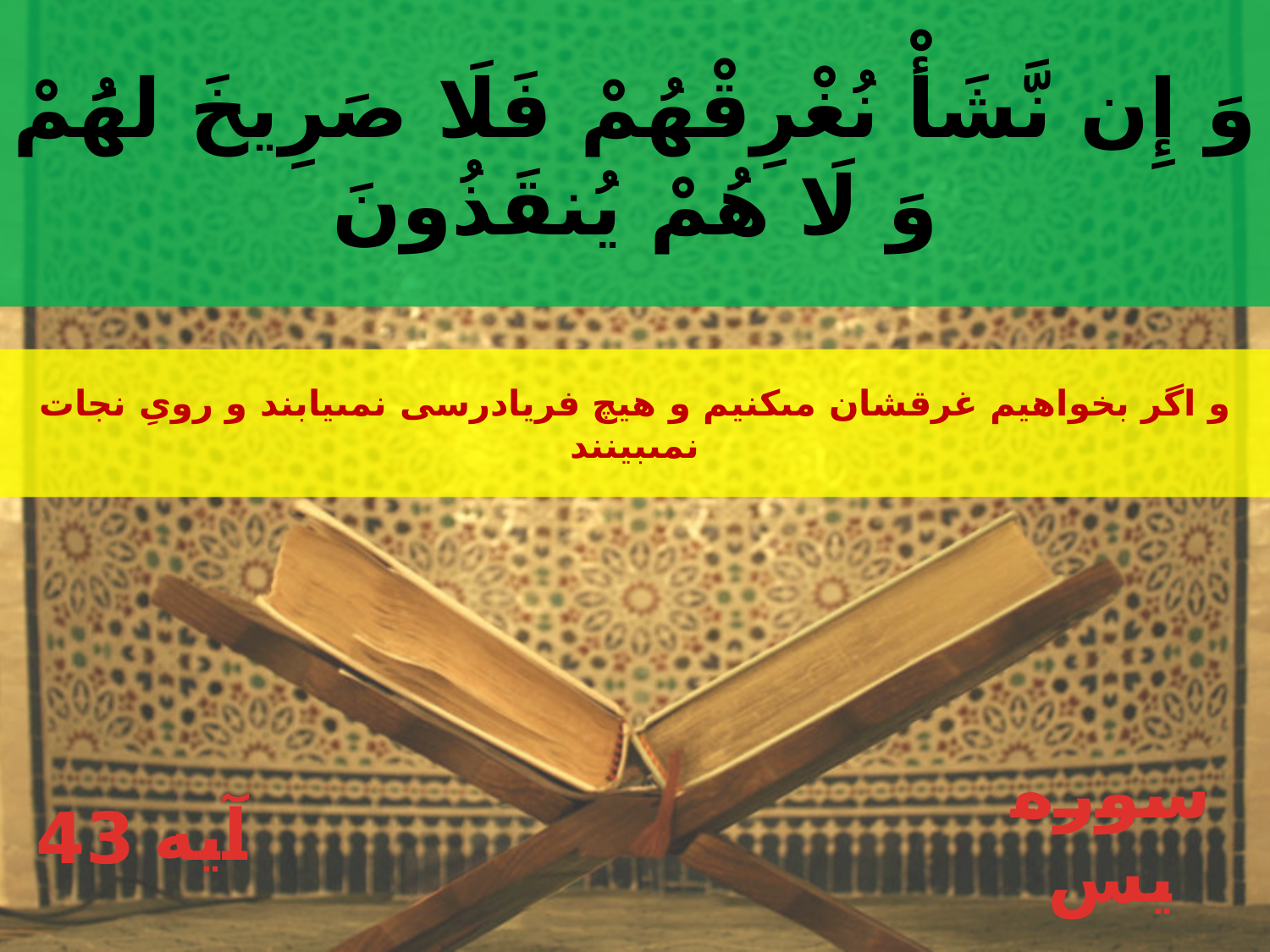

وَ إِن نَّشَأْ نُغْرِقْهُمْ فَلَا صَرِيخَ لهَُمْ
وَ لَا هُمْ يُنقَذُونَ
و اگر بخواهيم غرقشان مى‏كنيم و هيچ فريادرسى نمى‏يابند و روىِ نجات نمى‏بينند
43